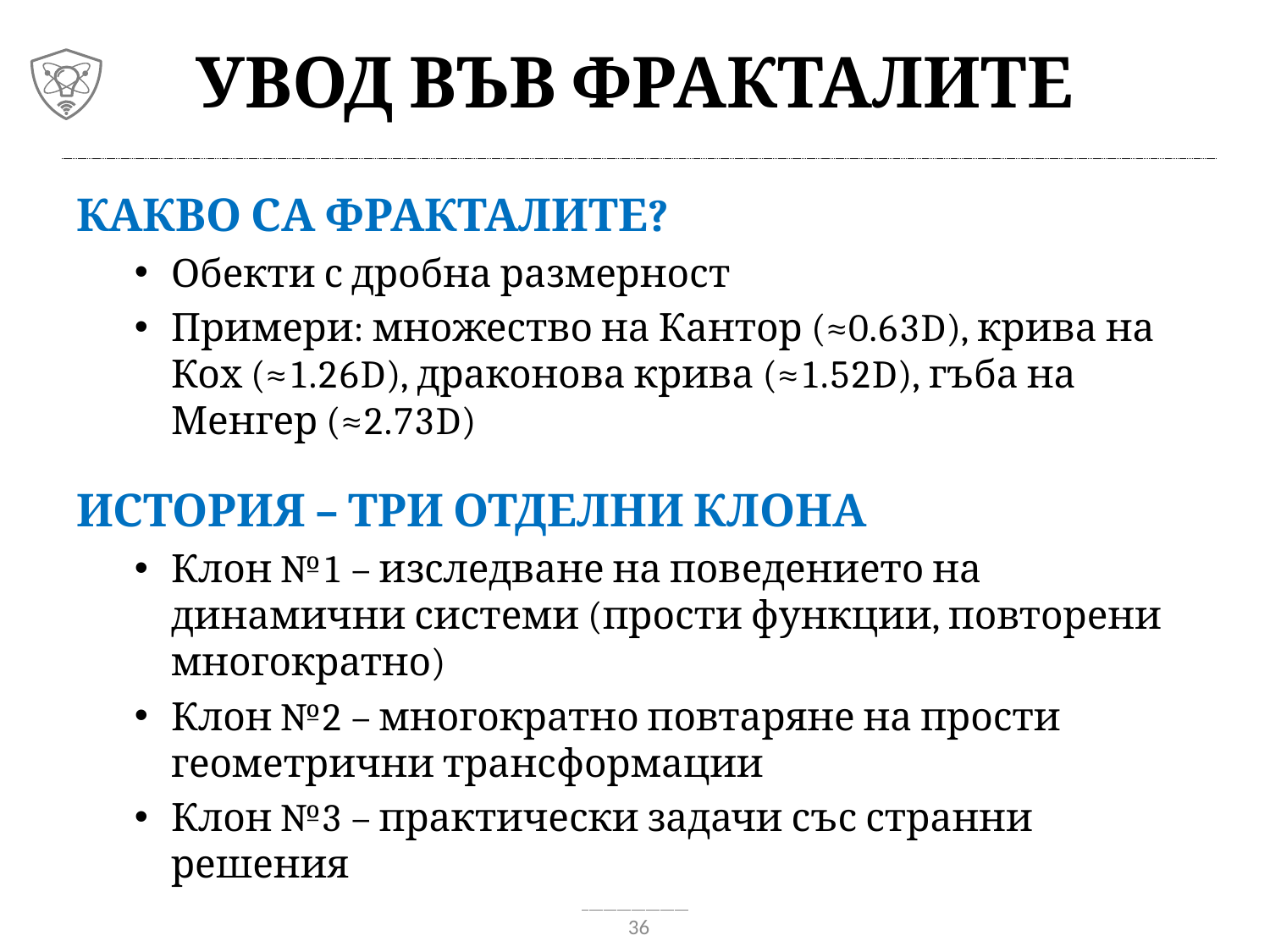

# Увод във фракталите
Какво са фракталите?
Обекти с дробна размерност
Примери: множество на Кантор (≈0.63D), крива на Кох (≈1.26D), драконова крива (≈1.52D), гъба на Менгер (≈2.73D)
История – три отделни клона
Клон №1 – изследване на поведението на динамични системи (прости функции, повторени многократно)
Клон №2 – многократно повтаряне на прости геометрични трансформации
Клон №3 – практически задачи със странни решения

36